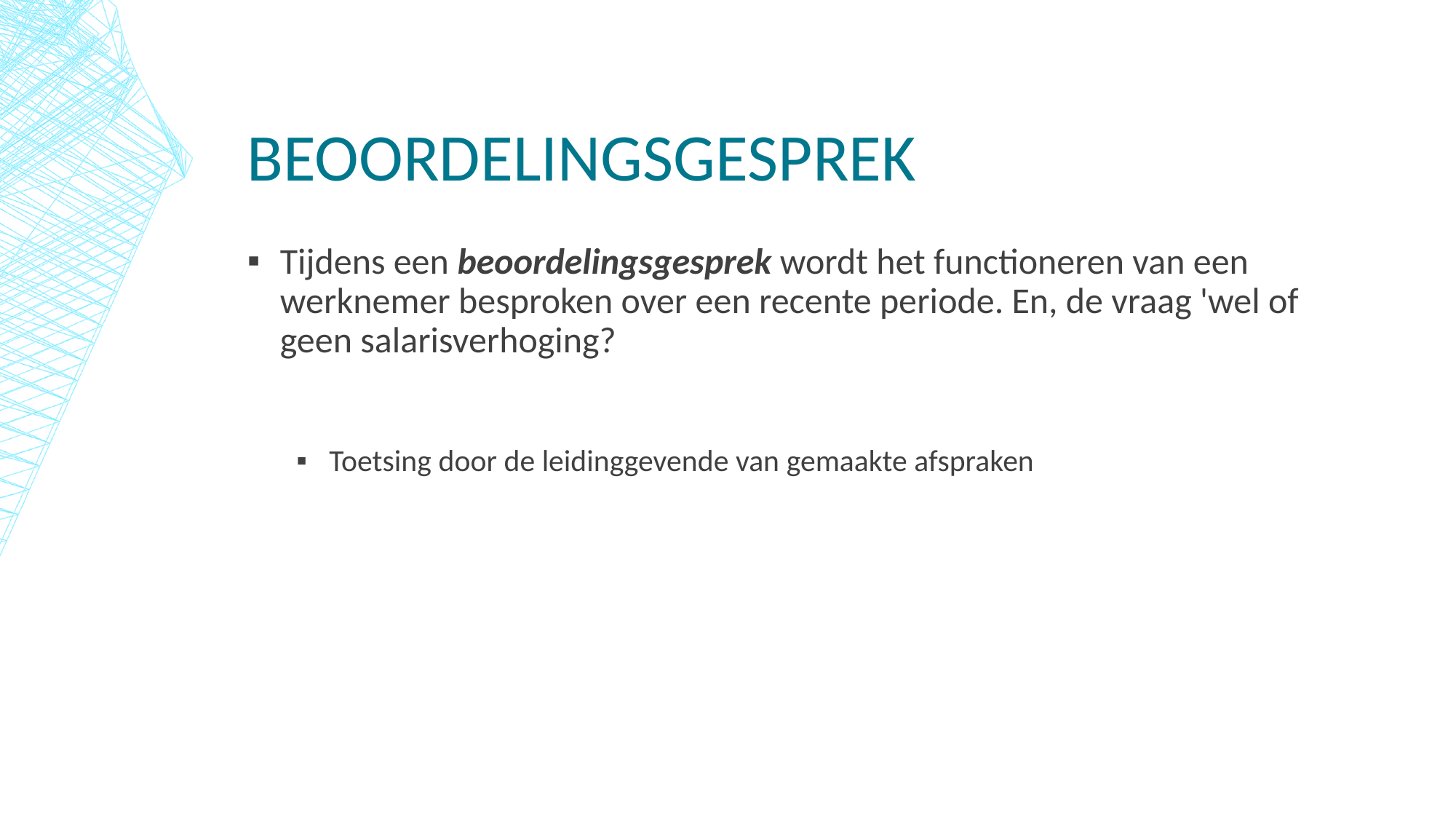

# Beoordelingsgesprek
Tijdens een beoordelingsgesprek wordt het functioneren van een werknemer besproken over een recente periode. En, de vraag 'wel of geen salarisverhoging?

Toetsing door de leidinggevende van gemaakte afspraken